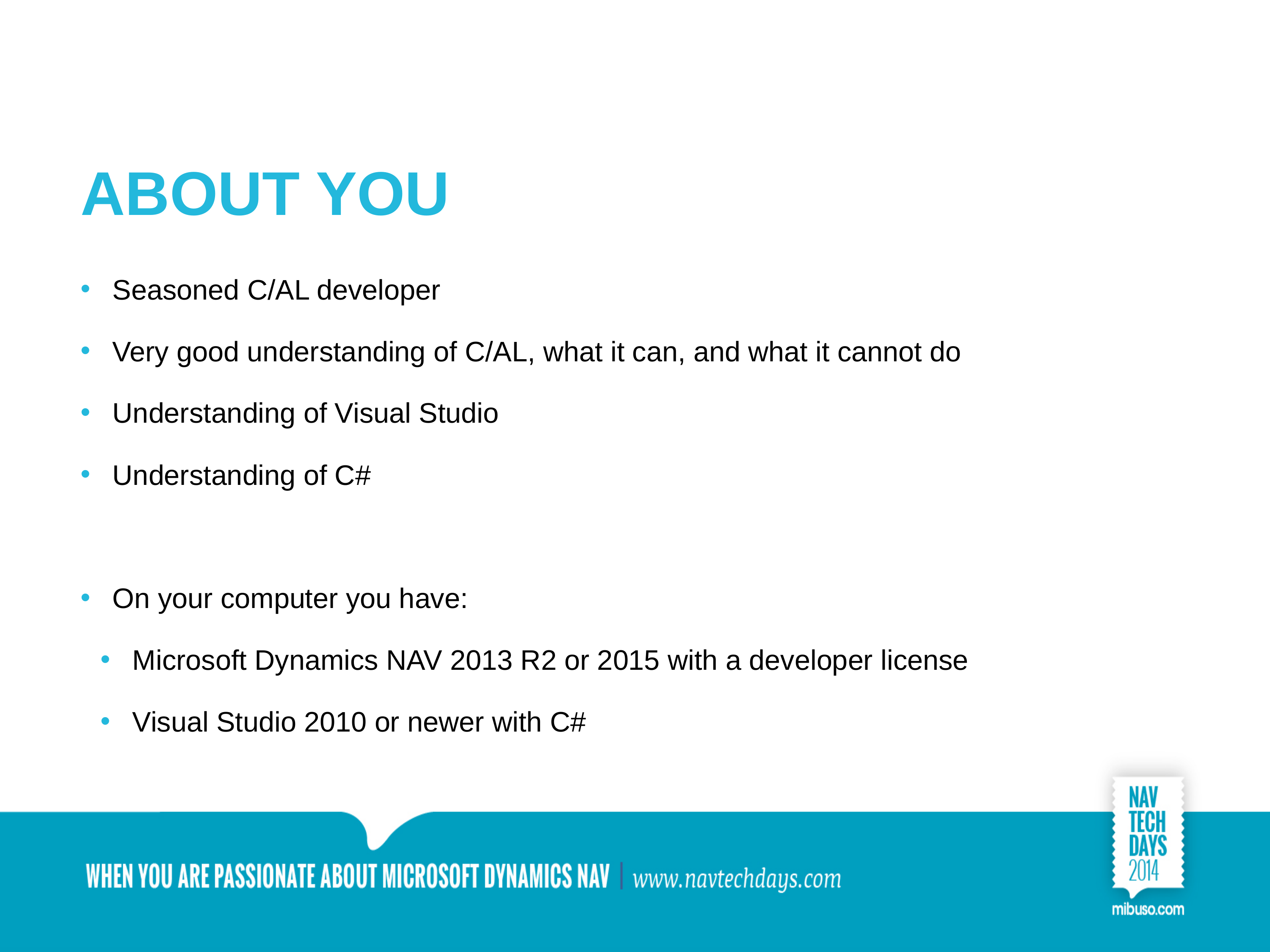

# About You
Seasoned C/AL developer
Very good understanding of C/AL, what it can, and what it cannot do
Understanding of Visual Studio
Understanding of C#

On your computer you have:
Microsoft Dynamics NAV 2013 R2 or 2015 with a developer license
Visual Studio 2010 or newer with C#